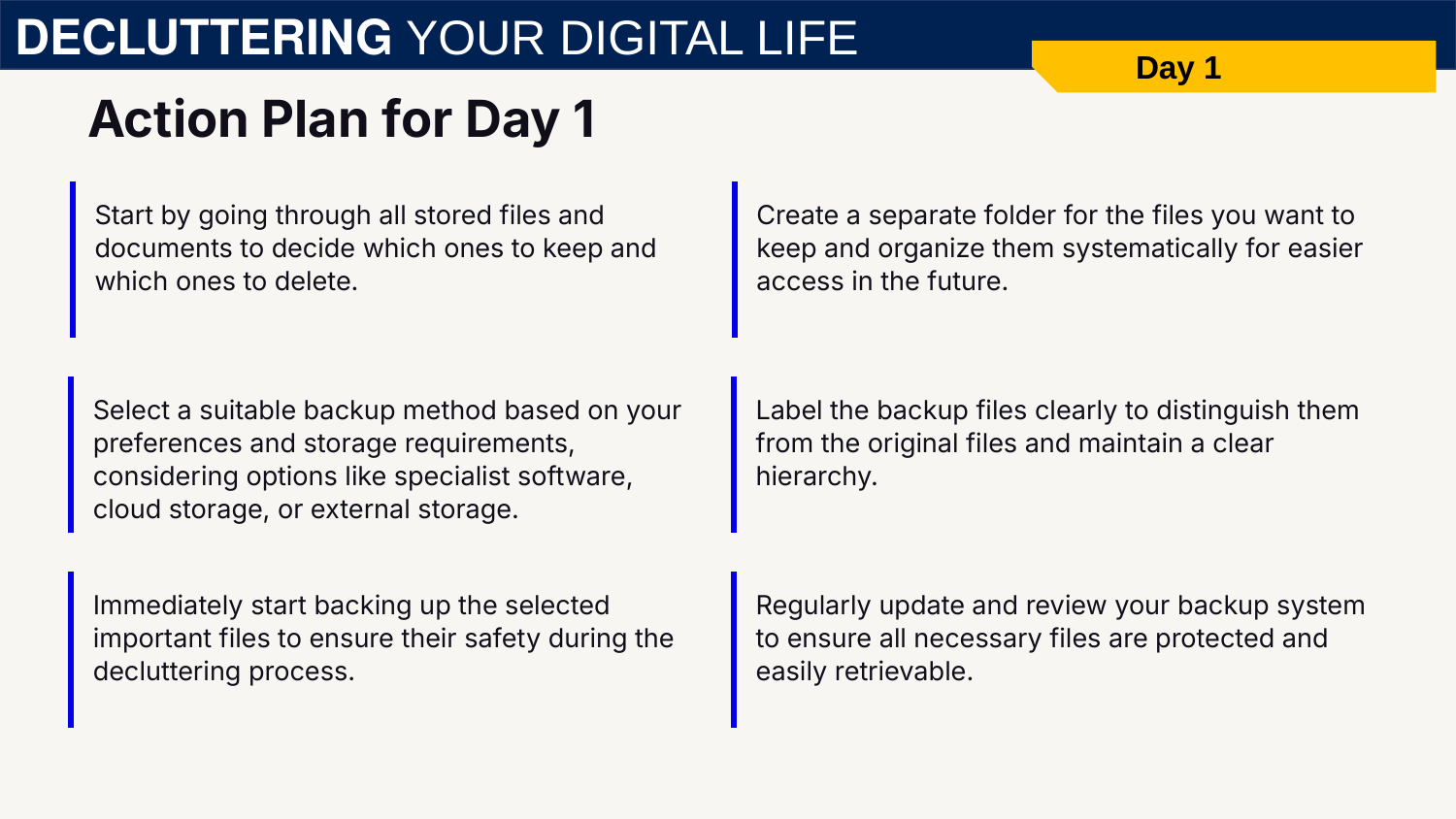

DECLUTTERING YOUR DIGITAL LIFE
Day 1

# Action Plan for Day 1
Start by going through all stored files and documents to decide which ones to keep and which ones to delete.
Create a separate folder for the files you want to keep and organize them systematically for easier access in the future.
Select a suitable backup method based on your preferences and storage requirements, considering options like specialist software, cloud storage, or external storage.
Label the backup files clearly to distinguish them from the original files and maintain a clear hierarchy.
Immediately start backing up the selected important files to ensure their safety during the decluttering process.
Regularly update and review your backup system to ensure all necessary files are protected and easily retrievable.